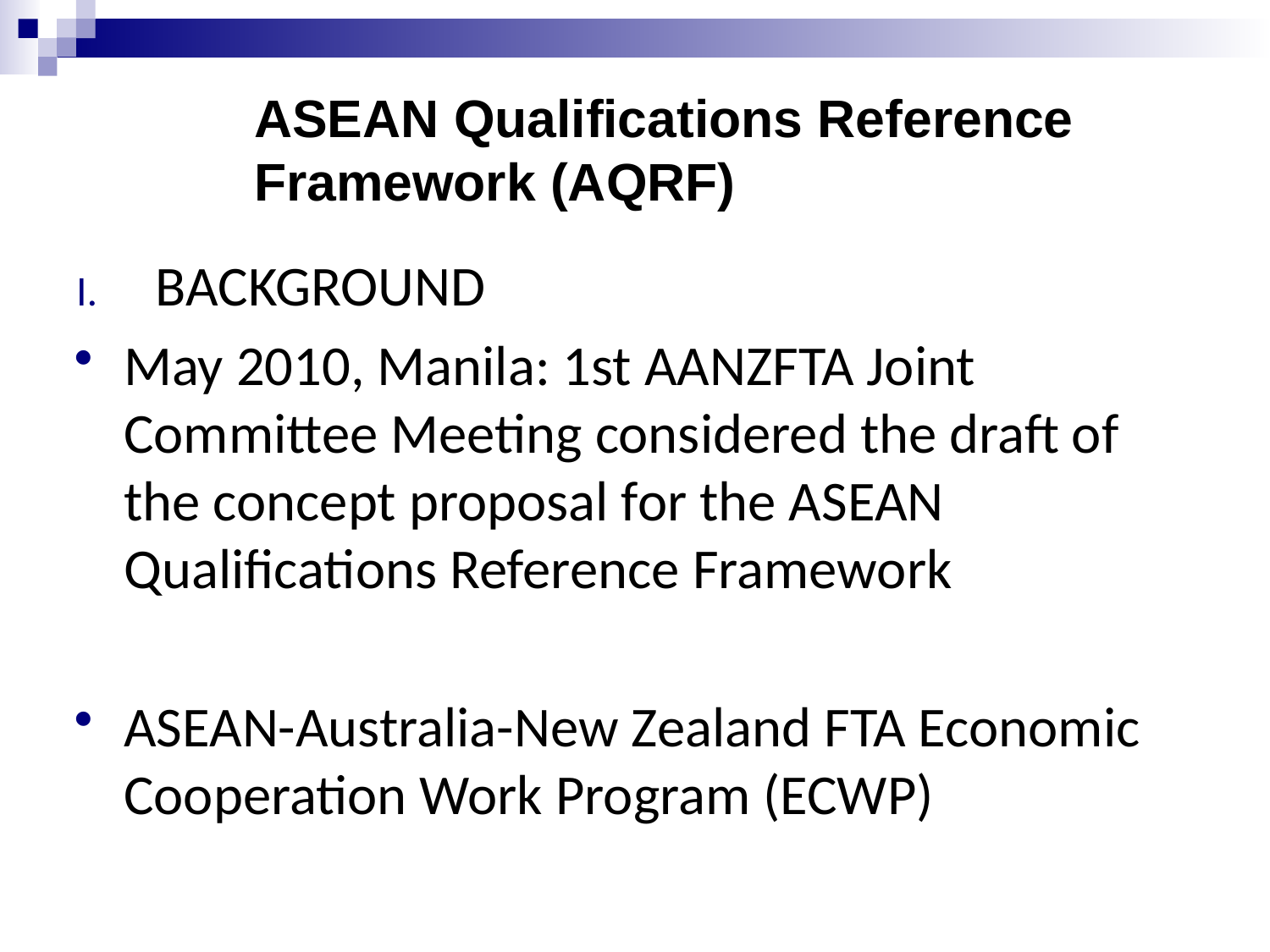

# ASEAN Qualifications Reference Framework (AQRF)
BACKGROUND
May 2010, Manila: 1st AANZFTA Joint Committee Meeting considered the draft of the concept proposal for the ASEAN Qualifications Reference Framework

ASEAN-Australia-New Zealand FTA Economic Cooperation Work Program (ECWP)